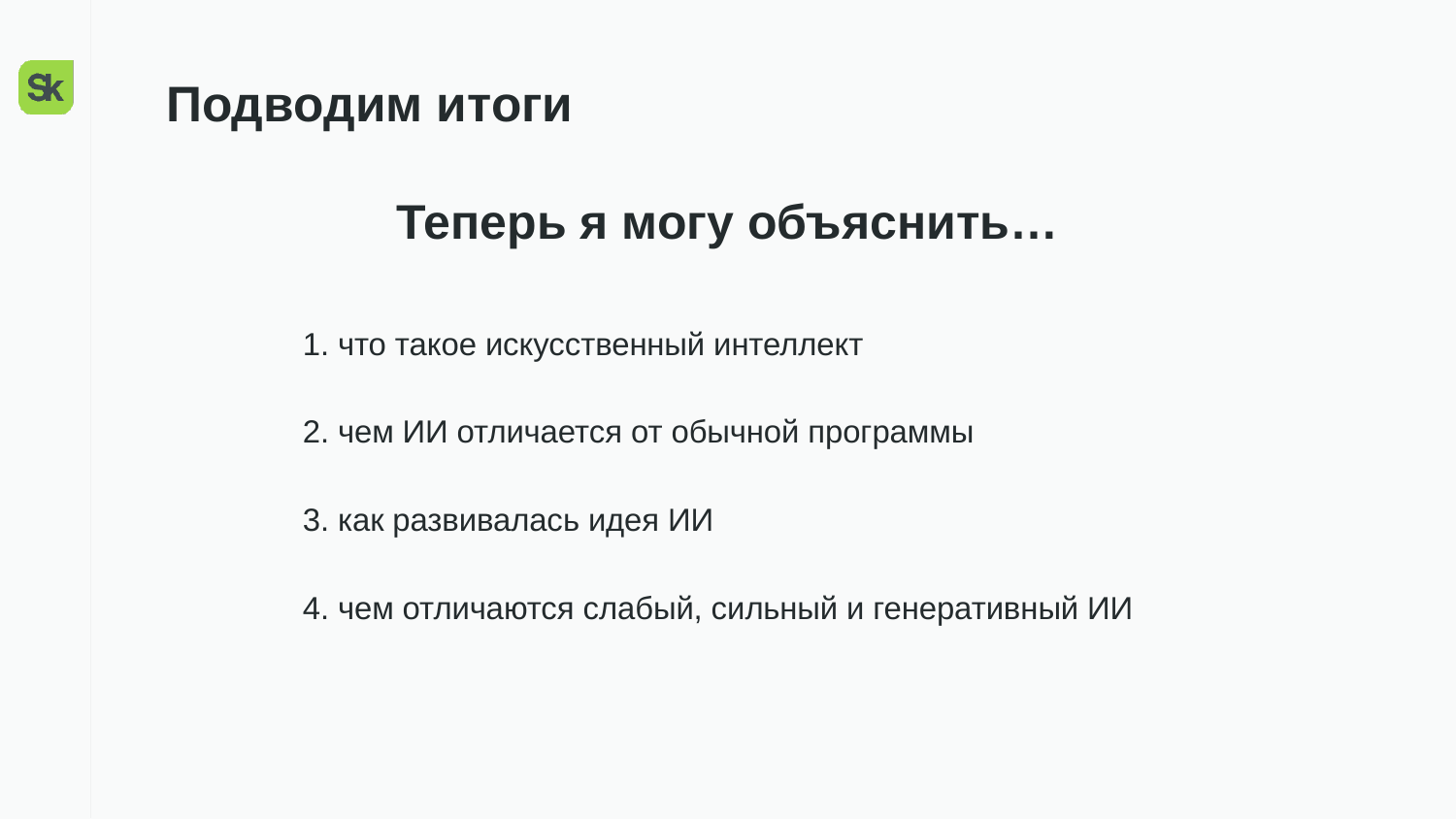

Подводим итоги
Теперь я могу объяснить…
1. что такое искусственный интеллект
2. чем ИИ отличается от обычной программы
3. как развивалась идея ИИ
4. чем отличаются слабый, сильный и генеративный ИИ